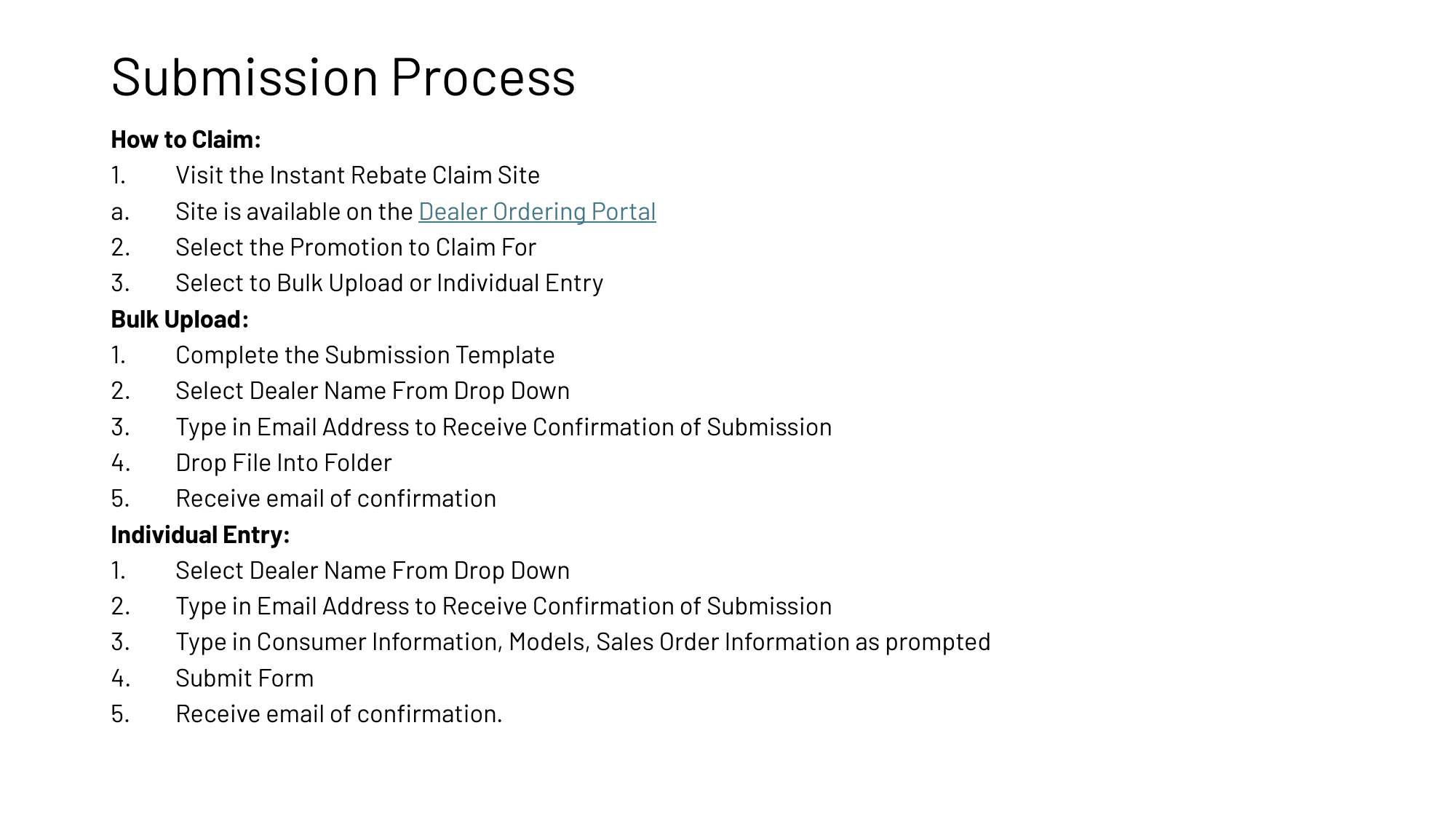

# Submission Process
How to Claim:
1.	Visit the Instant Rebate Claim Site
a.		Site is available on the Dealer Ordering Portal
2.	Select the Promotion to Claim For
3.	Select to Bulk Upload or Individual Entry
Bulk Upload:
1.	Complete the Submission Template
2.	Select Dealer Name From Drop Down
3.	Type in Email Address to Receive Confirmation of Submission
4.	Drop File Into Folder
5.	Receive email of confirmation
Individual Entry:
1.	Select Dealer Name From Drop Down
2.	Type in Email Address to Receive Confirmation of Submission
3.	Type in Consumer Information, Models, Sales Order Information as prompted
4.	Submit Form
5.	Receive email of confirmation.